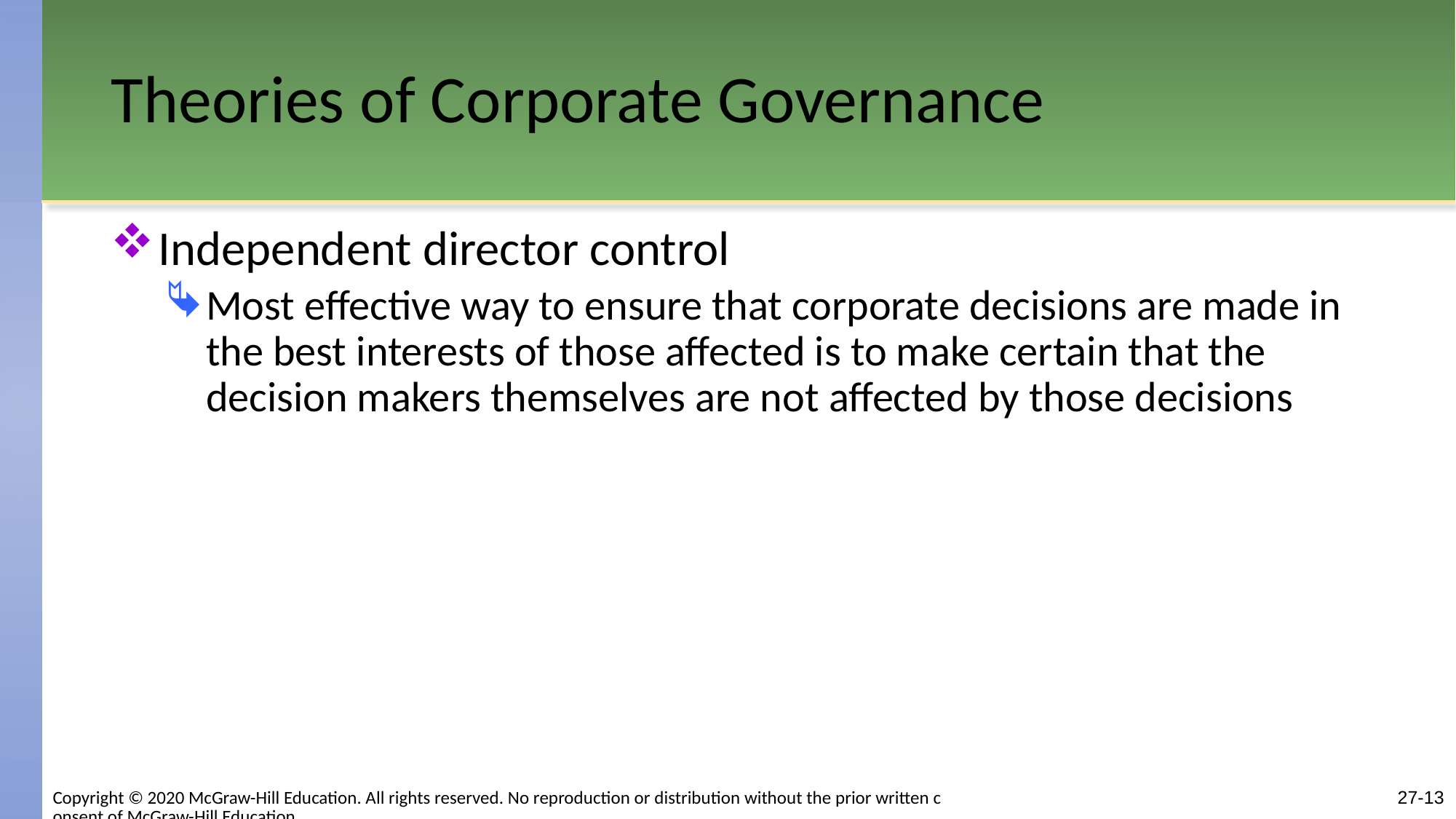

# Theories of Corporate Governance
Independent director control
Most effective way to ensure that corporate decisions are made in the best interests of those affected is to make certain that the decision makers themselves are not affected by those decisions
27-13
Copyright © 2020 McGraw-Hill Education. All rights reserved. No reproduction or distribution without the prior written consent of McGraw-Hill Education.